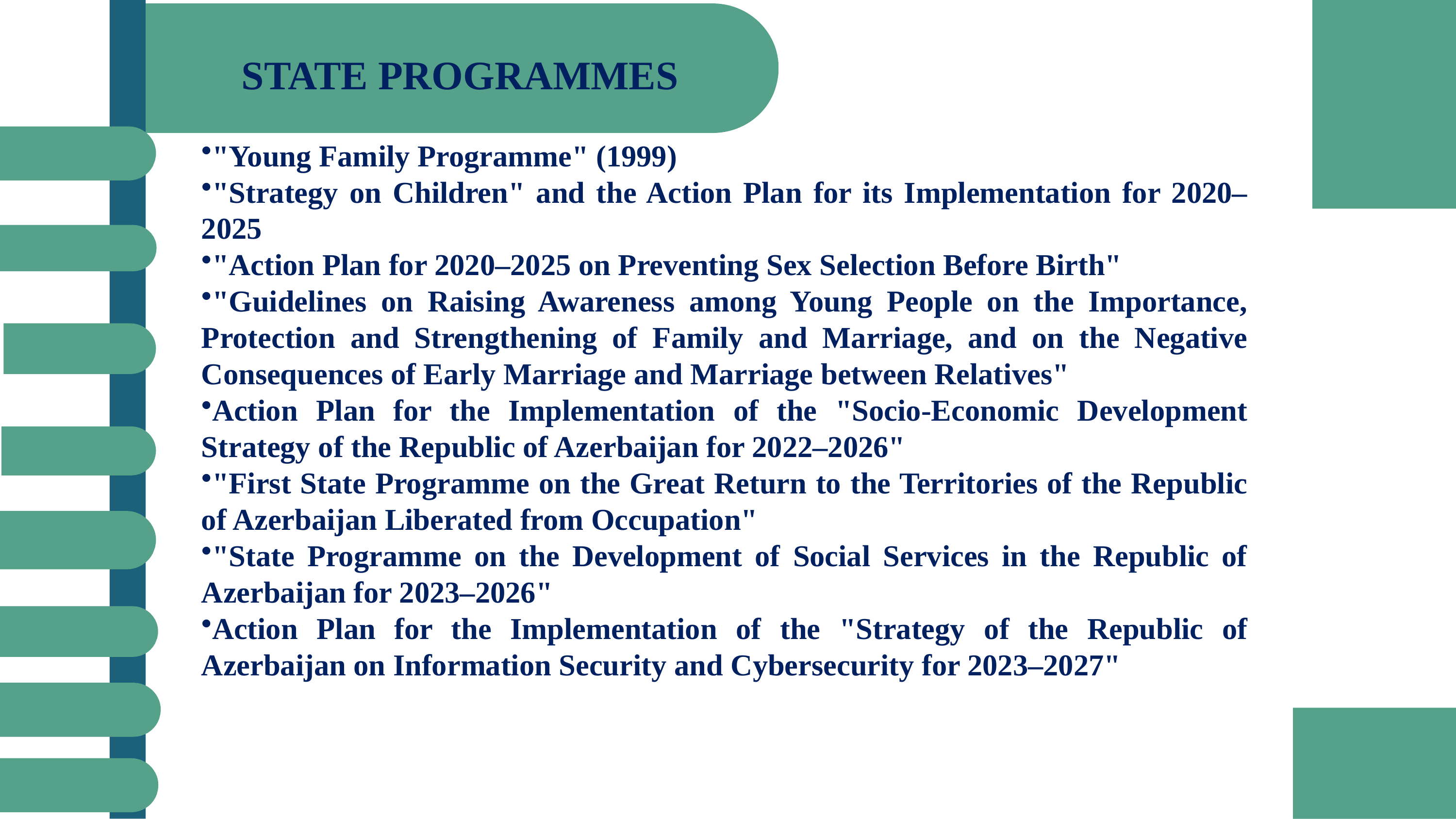

# STATE PROGRAMMES

"Young Family Programme" (1999)
"Strategy on Children" and the Action Plan for its Implementation for 2020–2025
"Action Plan for 2020–2025 on Preventing Sex Selection Before Birth"
"Guidelines on Raising Awareness among Young People on the Importance, Protection and Strengthening of Family and Marriage, and on the Negative Consequences of Early Marriage and Marriage between Relatives"
Action Plan for the Implementation of the "Socio-Economic Development Strategy of the Republic of Azerbaijan for 2022–2026"
"First State Programme on the Great Return to the Territories of the Republic of Azerbaijan Liberated from Occupation"
"State Programme on the Development of Social Services in the Republic of Azerbaijan for 2023–2026"
Action Plan for the Implementation of the "Strategy of the Republic of Azerbaijan on Information Security and Cybersecurity for 2023–2027"